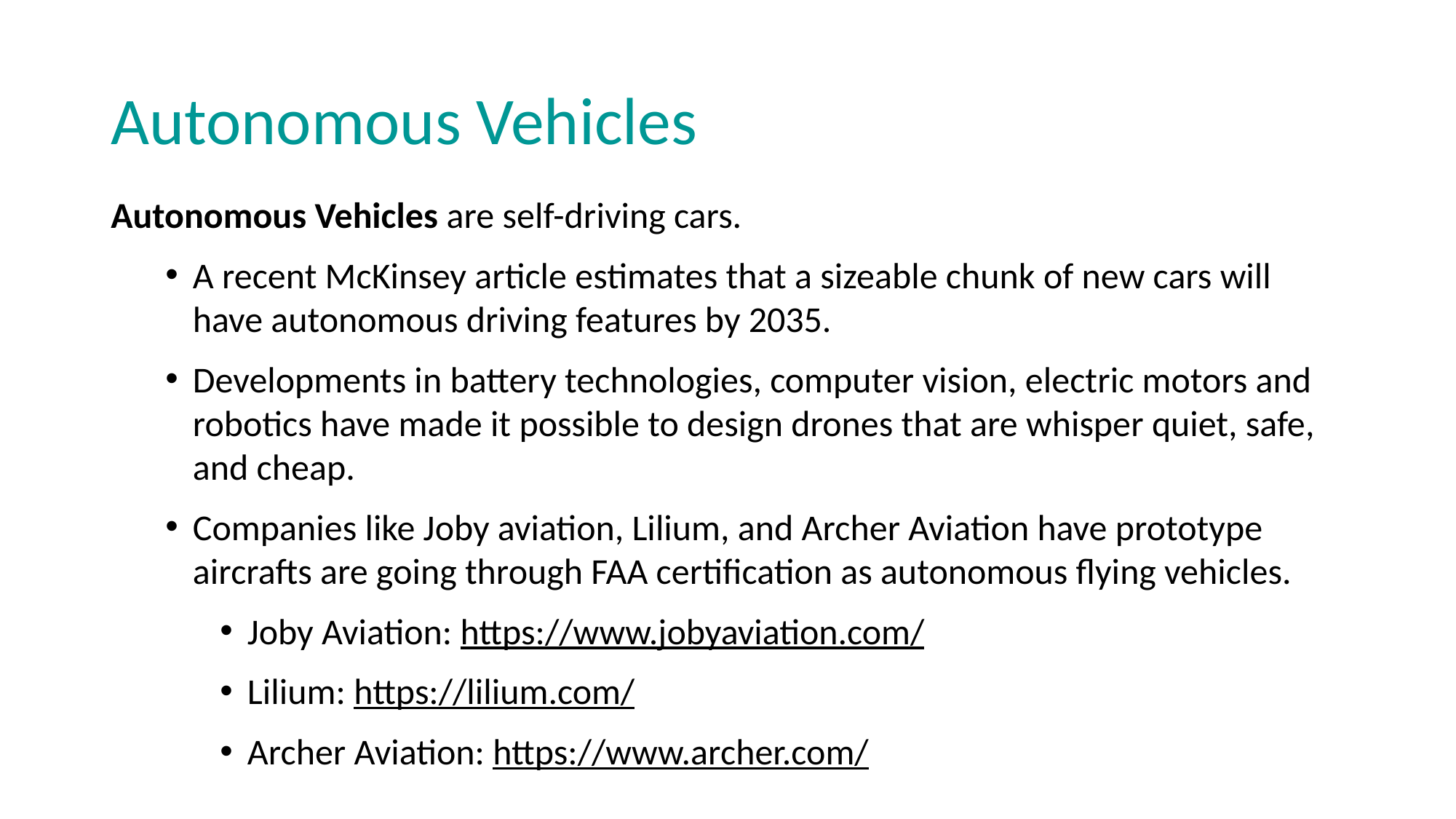

# Autonomous Vehicles
Autonomous Vehicles are self-driving cars.
A recent McKinsey article estimates that a sizeable chunk of new cars will have autonomous driving features by 2035.
Developments in battery technologies, computer vision, electric motors and robotics have made it possible to design drones that are whisper quiet, safe, and cheap.
Companies like Joby aviation, Lilium, and Archer Aviation have prototype aircrafts are going through FAA certification as autonomous flying vehicles.
Joby Aviation: https://www.jobyaviation.com/
Lilium: https://lilium.com/
Archer Aviation: https://www.archer.com/